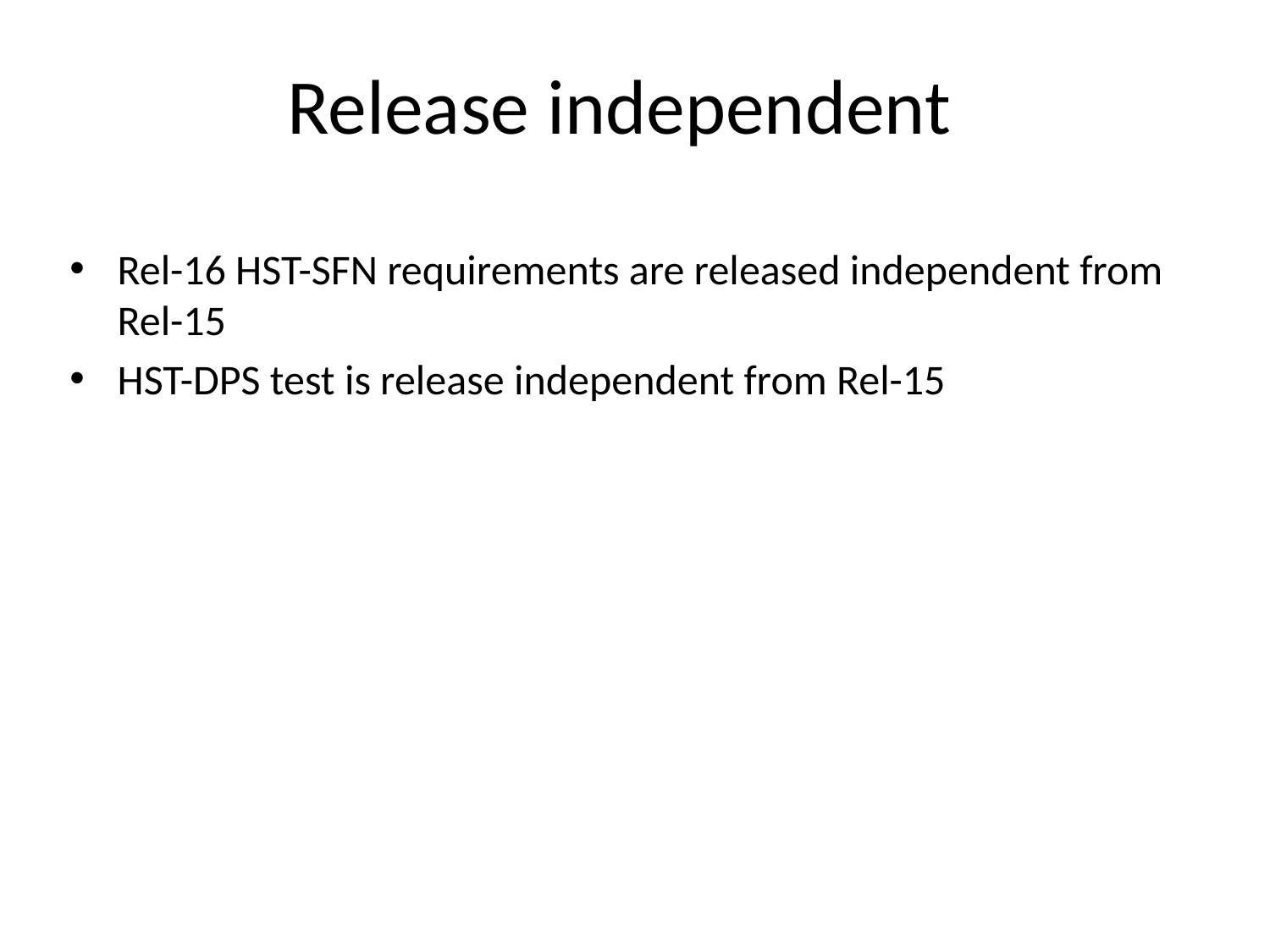

# Release independent
Rel-16 HST-SFN requirements are released independent from Rel-15
HST-DPS test is release independent from Rel-15